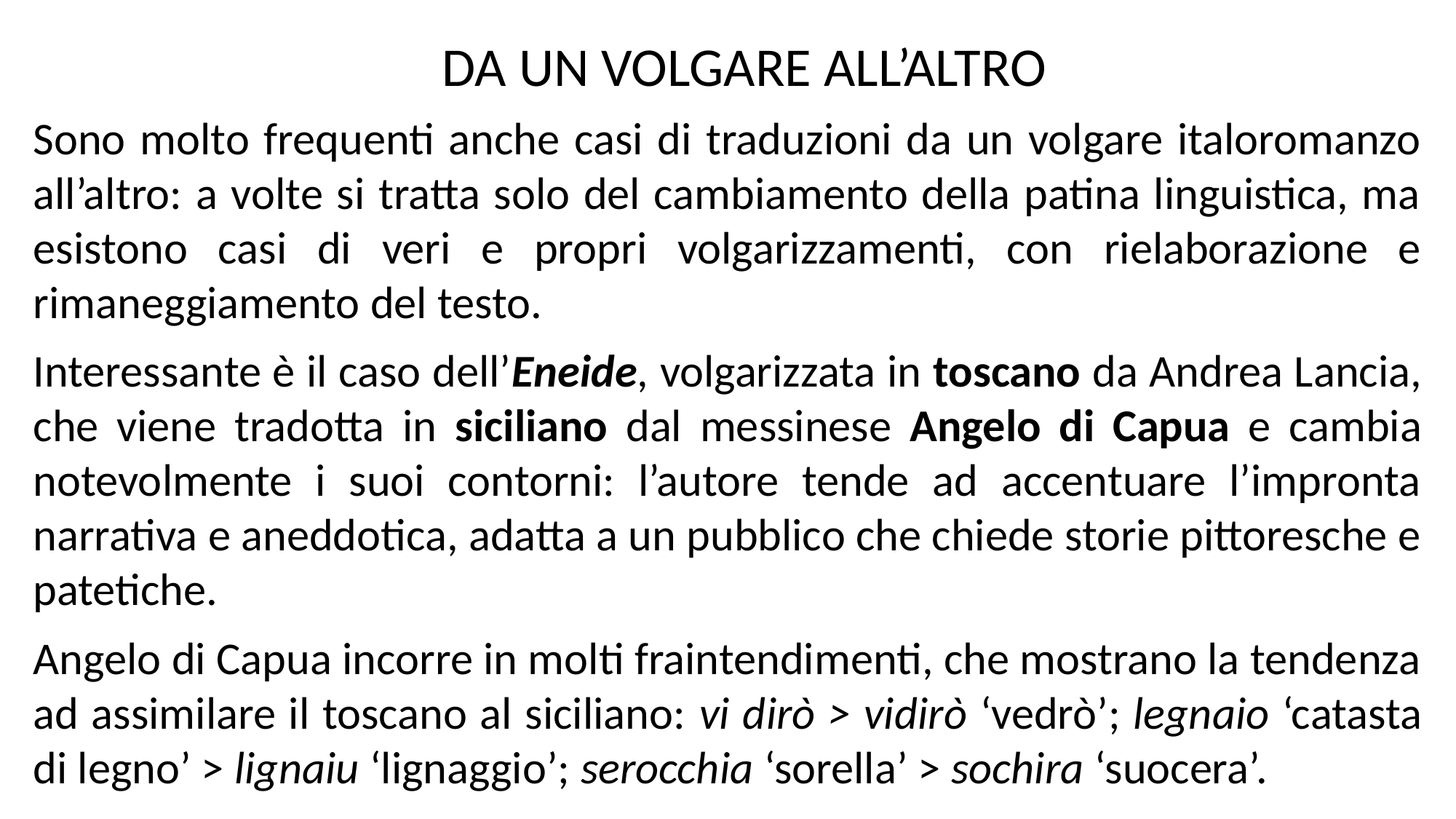

DA UN VOLGARE ALL’ALTRO
Sono molto frequenti anche casi di traduzioni da un volgare italoromanzo all’altro: a volte si tratta solo del cambiamento della patina linguistica, ma esistono casi di veri e propri volgarizzamenti, con rielaborazione e rimaneggiamento del testo.

Interessante è il caso dell’Eneide, volgarizzata in toscano da Andrea Lancia, che viene tradotta in siciliano dal messinese Angelo di Capua e cambia notevolmente i suoi contorni: l’autore tende ad accentuare l’impronta narrativa e aneddotica, adatta a un pubblico che chiede storie pittoresche e patetiche.

Angelo di Capua incorre in molti fraintendimenti, che mostrano la tendenza ad assimilare il toscano al siciliano: vi dirò > vidirò ‘vedrò’; legnaio ‘catasta di legno’ > lignaiu ‘lignaggio’; serocchia ‘sorella’ > sochira ‘suocera’.